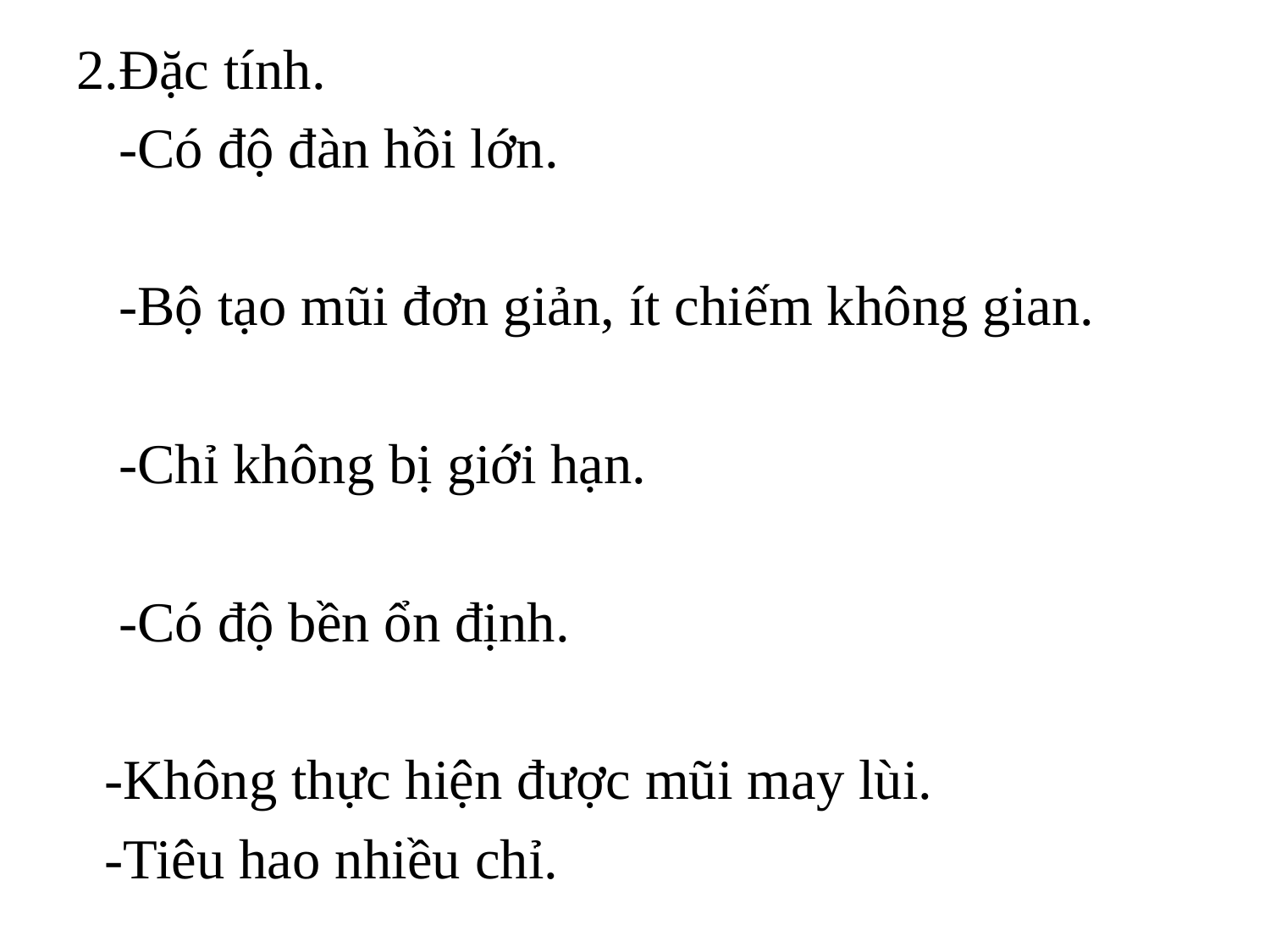

2.Đặc tính.
   -Có độ đàn hồi lớn.

   -Bộ tạo mũi đơn giản, ít chiếm không gian.

   -Chỉ không bị giới hạn.

   -Có độ bền ổn định.

  -Không thực hiện được mũi may lùi.
  -Tiêu hao nhiều chỉ.